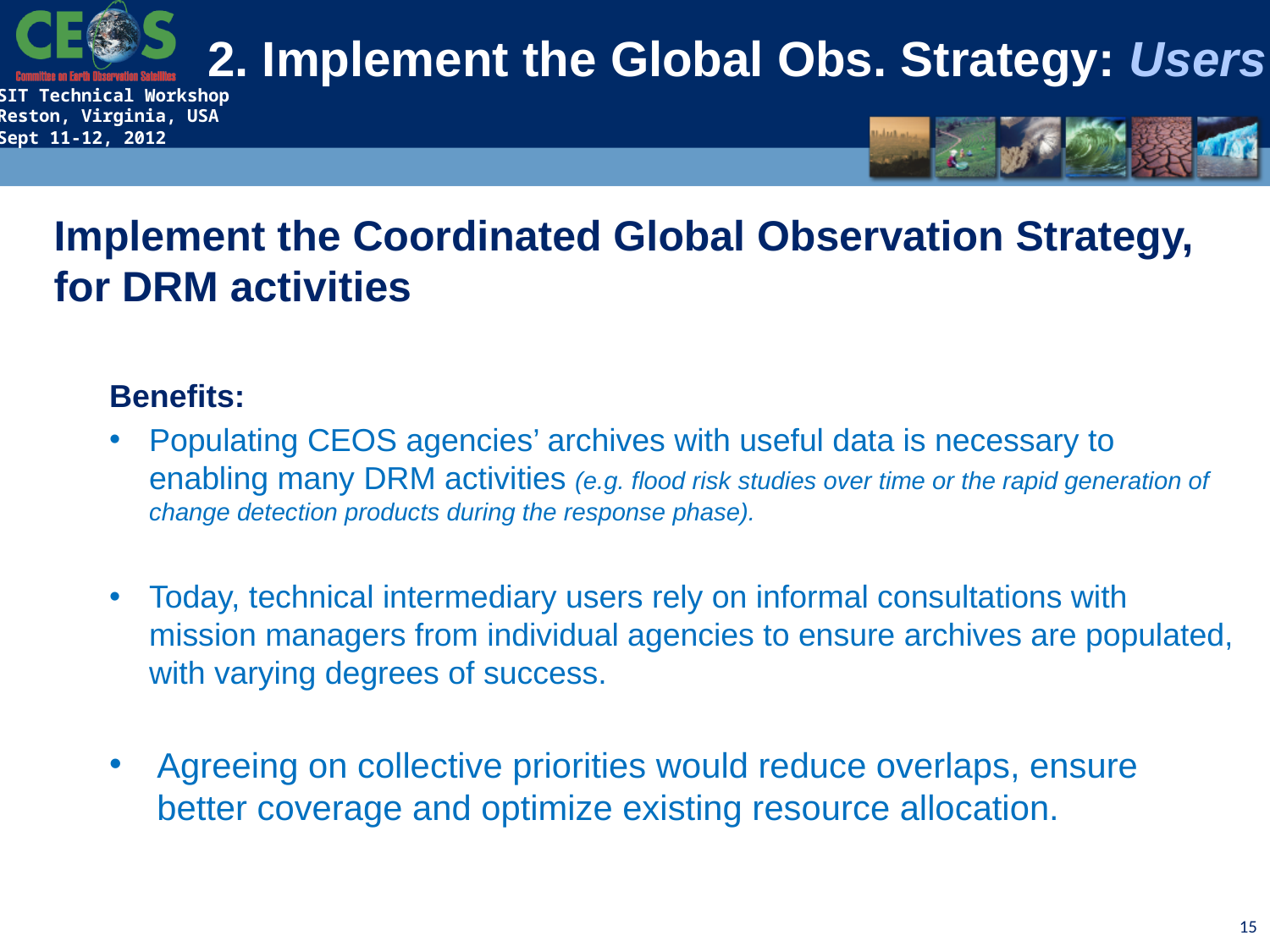

2. Implement the Global Obs. Strategy: Users
Implement the Coordinated Global Observation Strategy, for DRM activities

Benefits:
Populating CEOS agencies’ archives with useful data is necessary to enabling many DRM activities (e.g. flood risk studies over time or the rapid generation of change detection products during the response phase).

Today, technical intermediary users rely on informal consultations with mission managers from individual agencies to ensure archives are populated, with varying degrees of success.

Agreeing on collective priorities would reduce overlaps, ensure better coverage and optimize existing resource allocation.

15